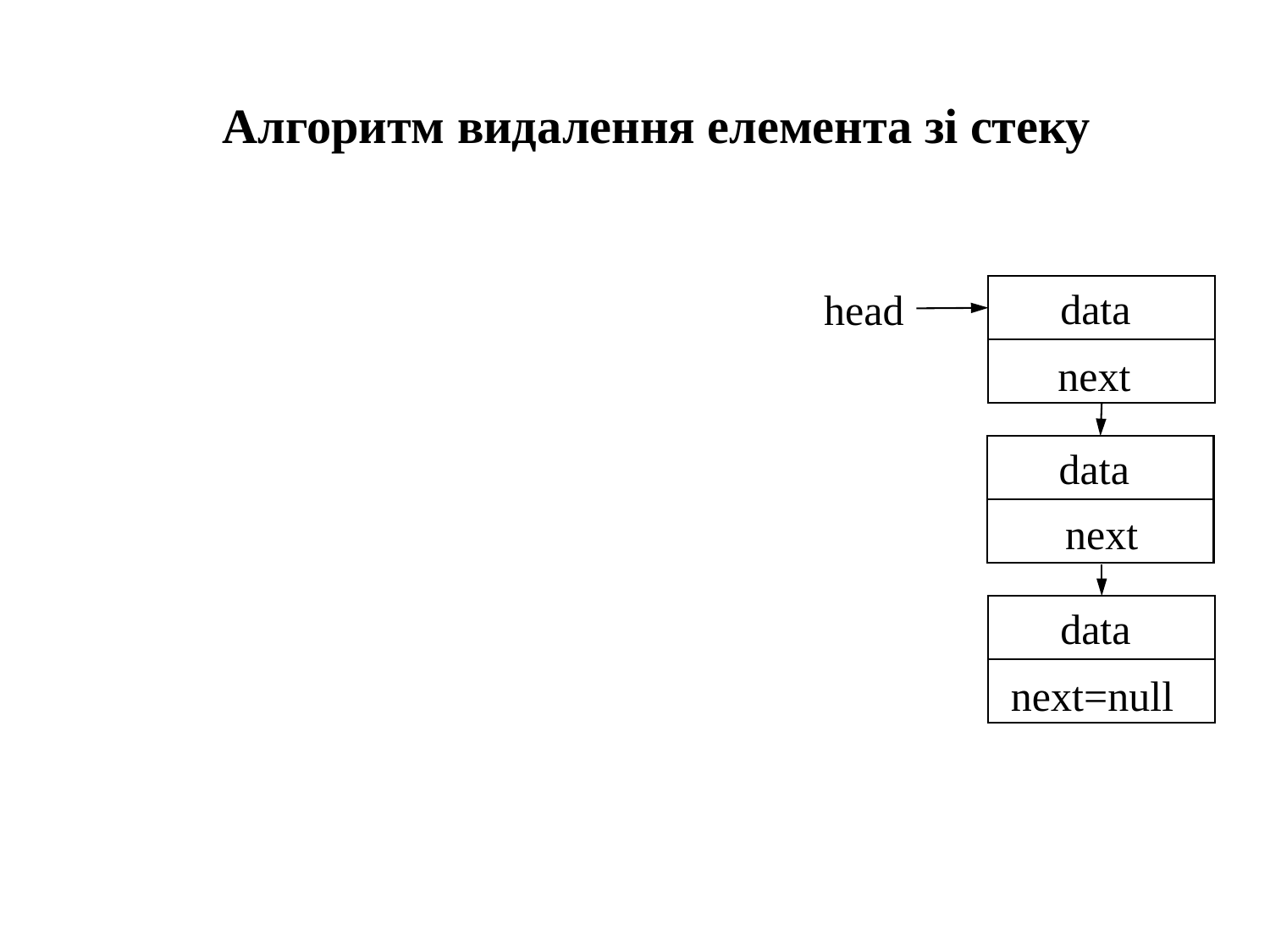

Алгоритм видалення елемента зі стеку

data

next
head

data

next

data

next=null